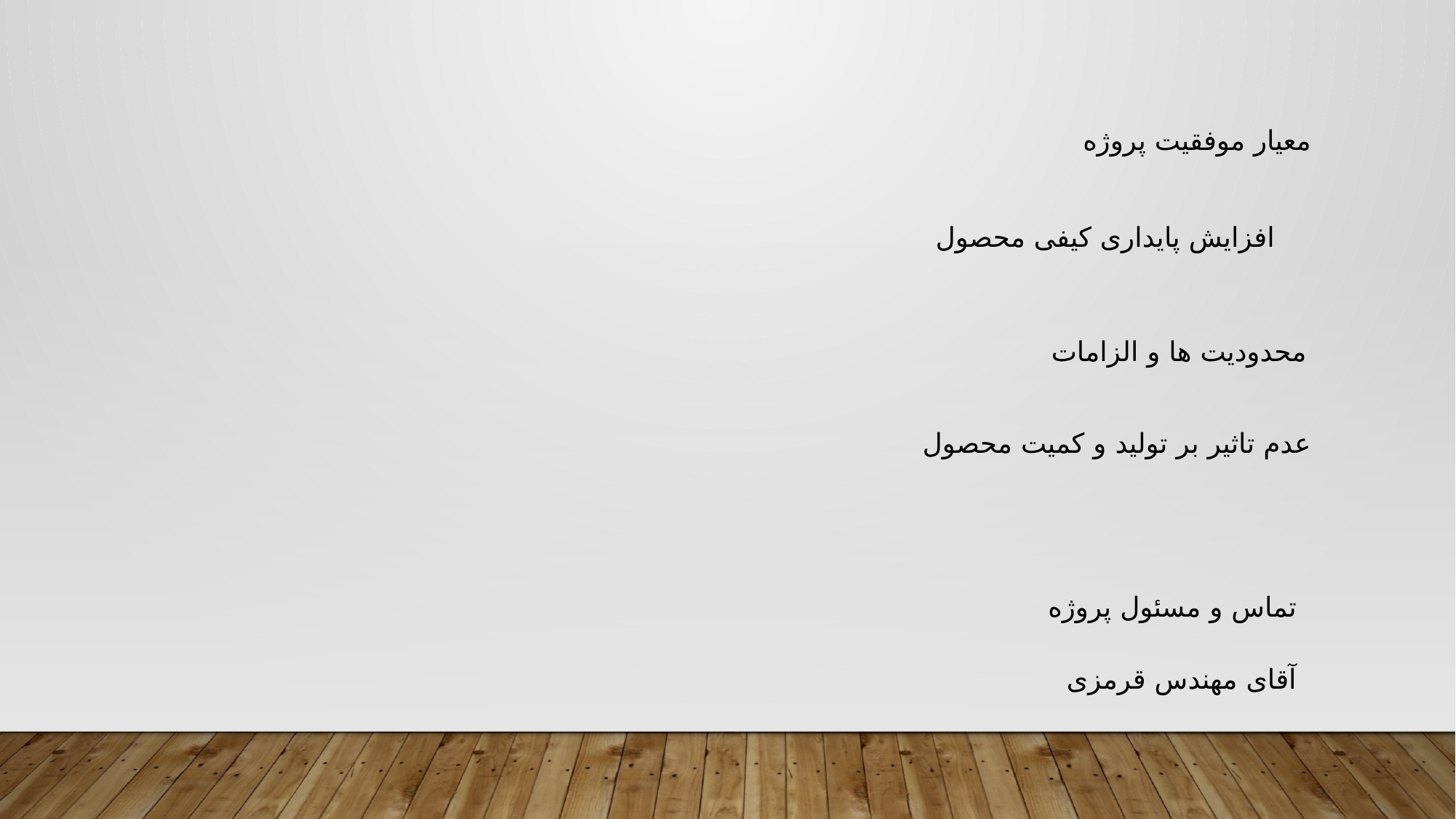

معیار موفقیت پروژه
افزایش پایداری کیفی محصول
محدودیت ها و الزامات
عدم تاثیر بر تولید و کمیت محصول
تماس و مسئول پروژه
آقای مهندس قرمزی